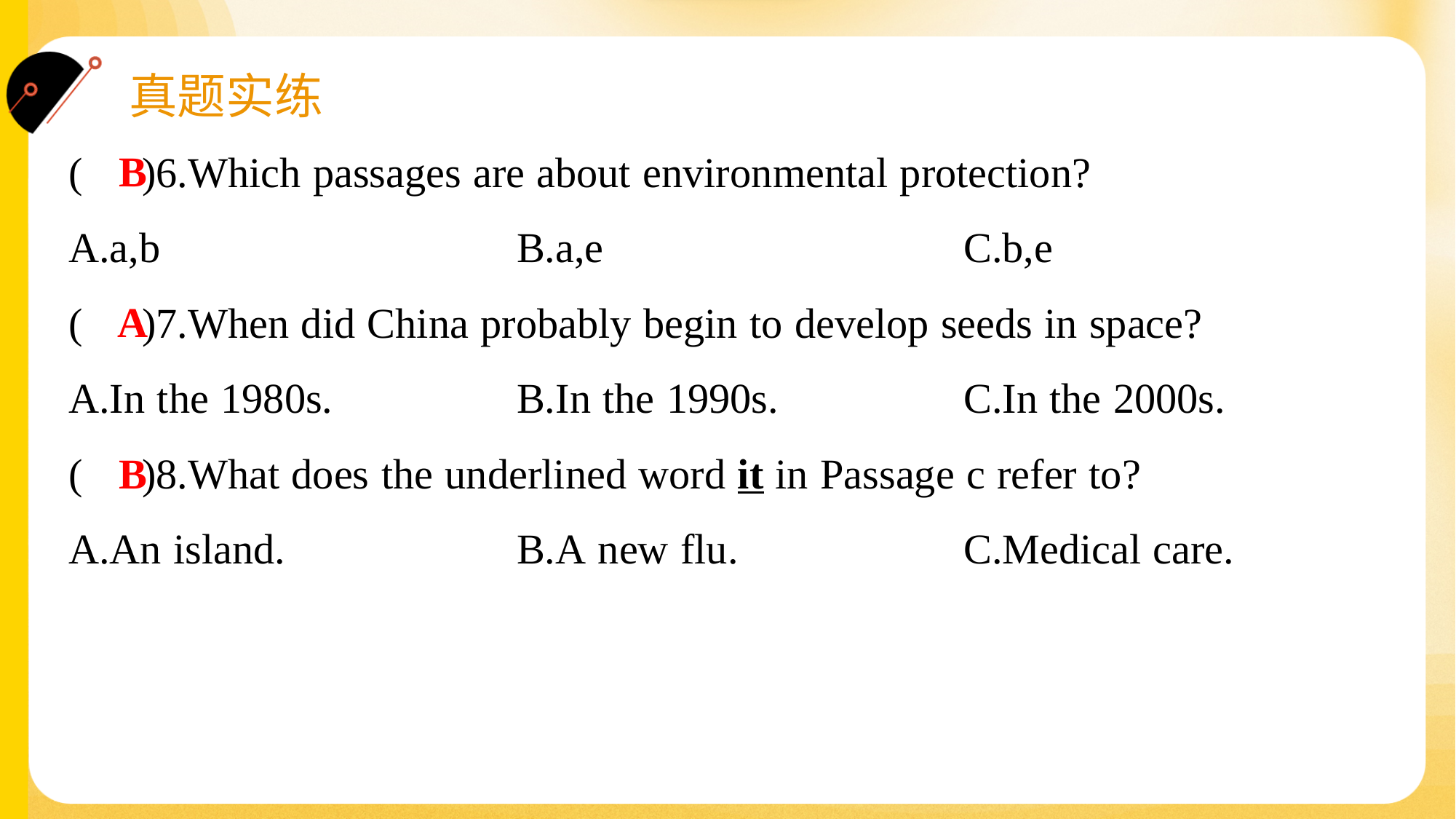

B
(     )6.Which passages are about environmental protection?
A.a,b	B.a,e	C.b,e
A
(     )7.When did China probably begin to develop seeds in space?
A.In the 1980s.	B.In the 1990s.	C.In the 2000s.
B
(     )8.What does the underlined word it in Passage c refer to?
A.An island.	B.A new flu.	C.Medical care.